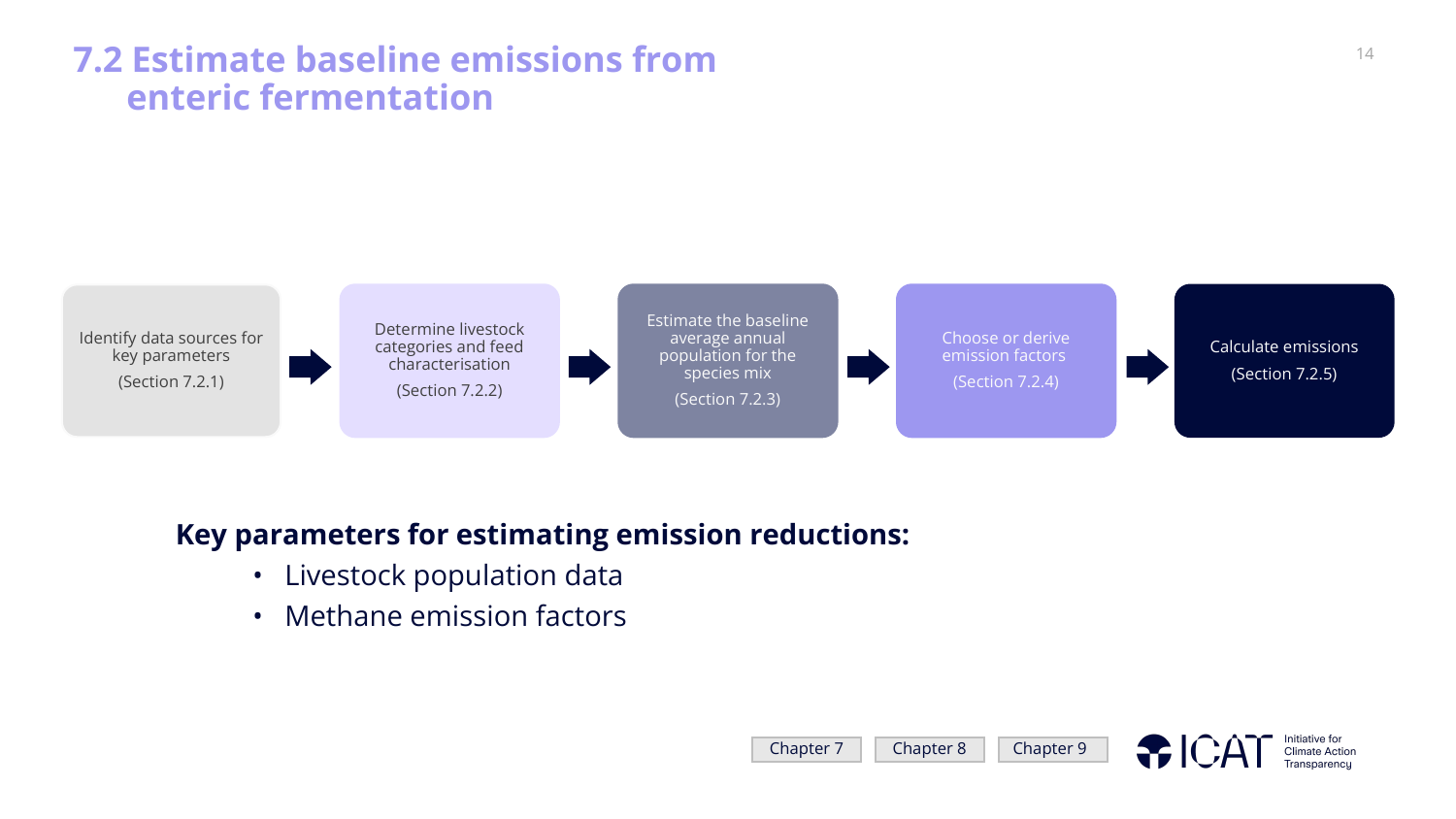

# 7.2 Estimate baseline emissions from enteric fermentation
Identify data sources for key parameters
(Section 7.2.1)
Determine livestock categories and feed characterisation
(Section 7.2.2)
Estimate the baseline average annual population for the species mix
(Section 7.2.3)
Choose or derive emission factors
(Section 7.2.4)
Calculate emissions
(Section 7.2.5)

Key parameters for estimating emission reductions:
Livestock population data
Methane emission factors
Chapter 7

Chapter 8

Chapter 9